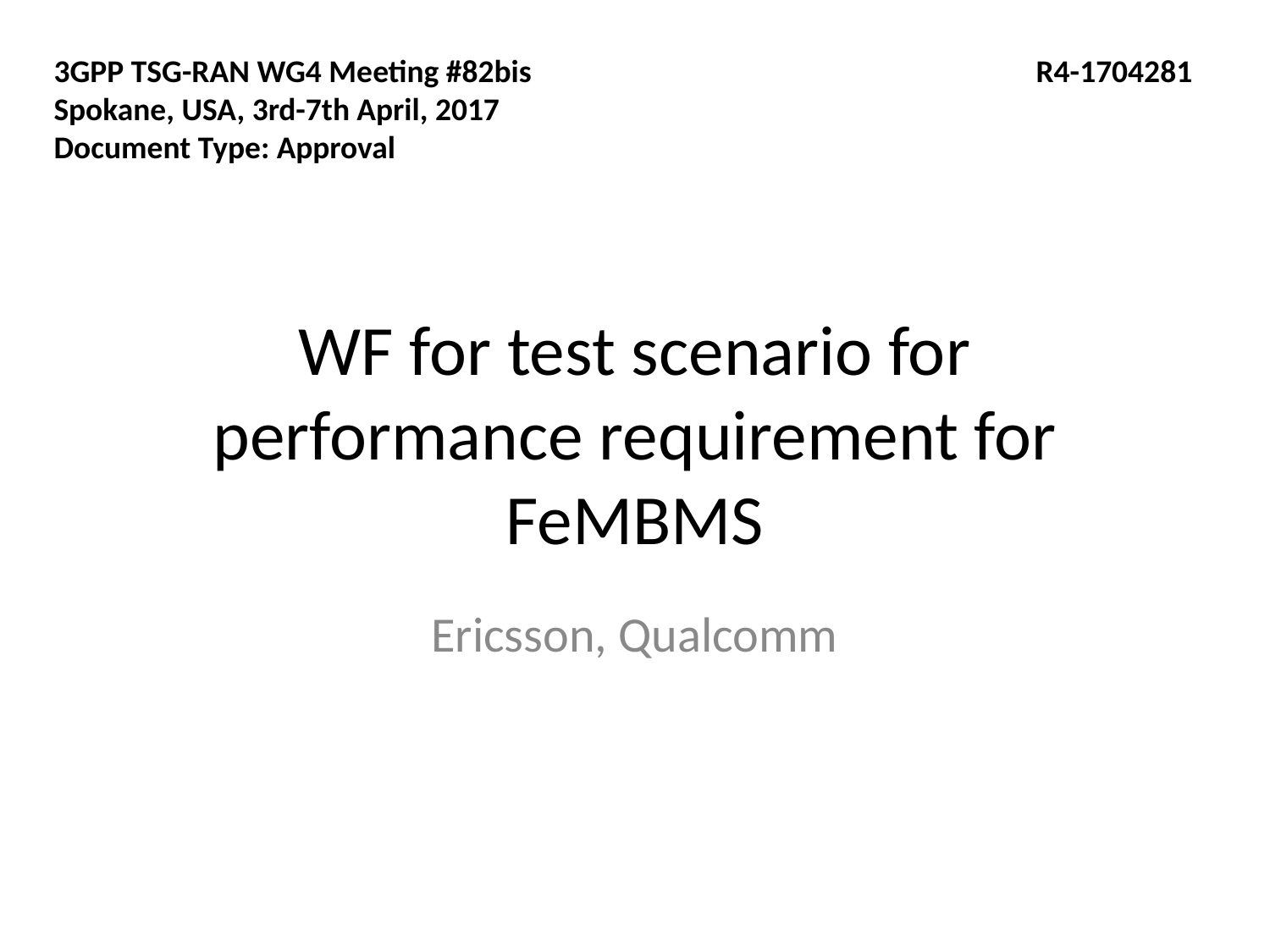

3GPP TSG-RAN WG4 Meeting #82bis				             R4-1704281
Spokane, USA, 3rd-7th April, 2017
Document Type: Approval
# WF for test scenario for performance requirement for FeMBMS
Ericsson, Qualcomm